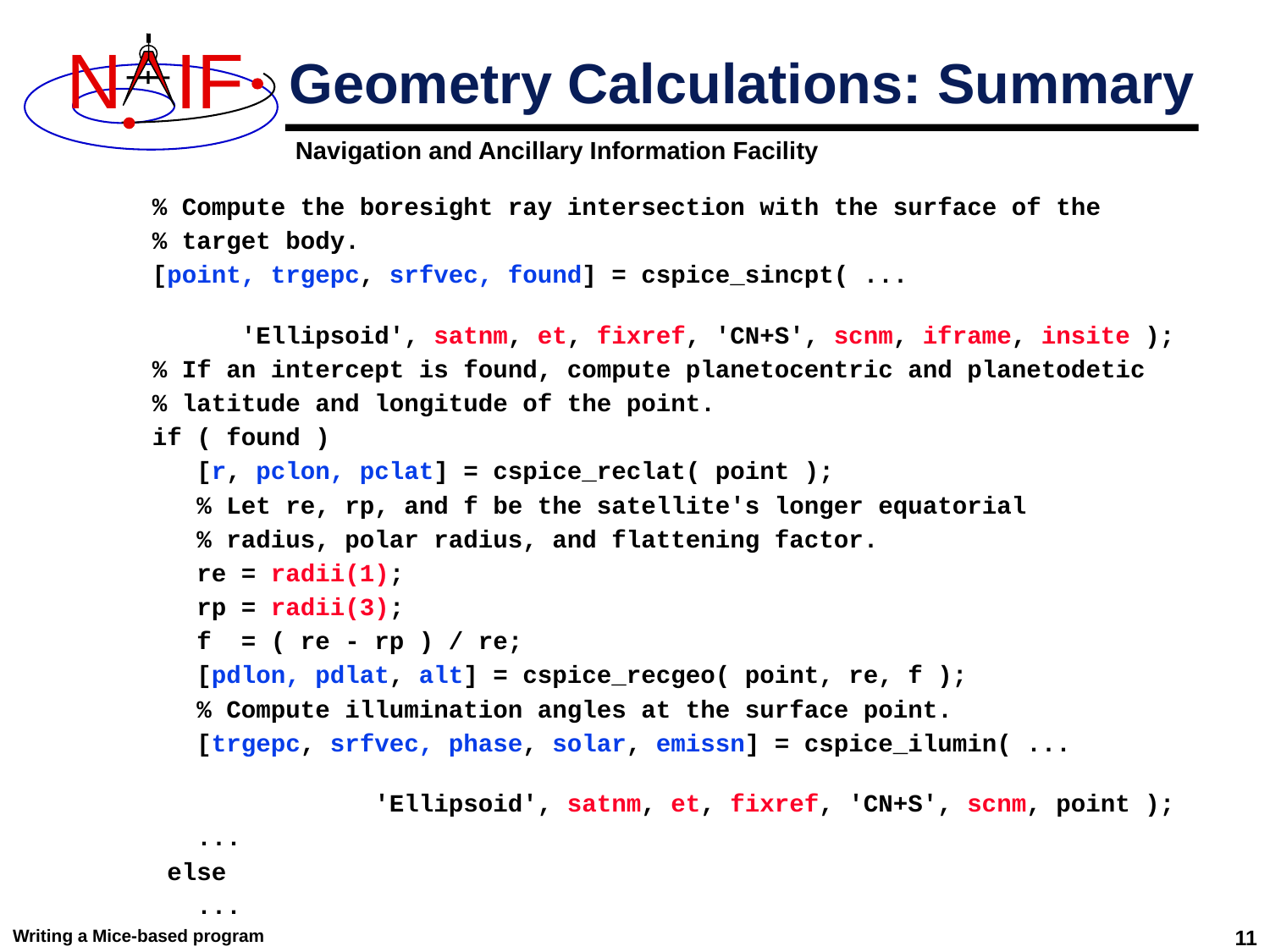

# Geometry Calculations: Summary
   % Compute the boresight ray intersection with the surface of the
   % target body.
   [point, trgepc, srfvec, found] = cspice_sincpt( ...
         'Ellipsoid', satnm, et, fixref, 'CN+S', scnm, iframe, insite );
   % If an intercept is found, compute planetocentric and planetodetic
   % latitude and longitude of the point.
   if ( found )
      [r, pclon, pclat] = cspice_reclat( point );
      % Let re, rp, and f be the satellite's longer equatorial
      % radius, polar radius, and flattening factor.
      re = radii(1);
      rp = radii(3);
      f  = ( re - rp ) / re;
      [pdlon, pdlat, alt] = cspice_recgeo( point, re, f );
      % Compute illumination angles at the surface point.
      [trgepc, srfvec, phase, solar, emissn] = cspice_ilumin( ...
                  'Ellipsoid', satnm, et, fixref, 'CN+S', scnm, point );
      ...
    else
      ...

Writing a Mice-based program
11